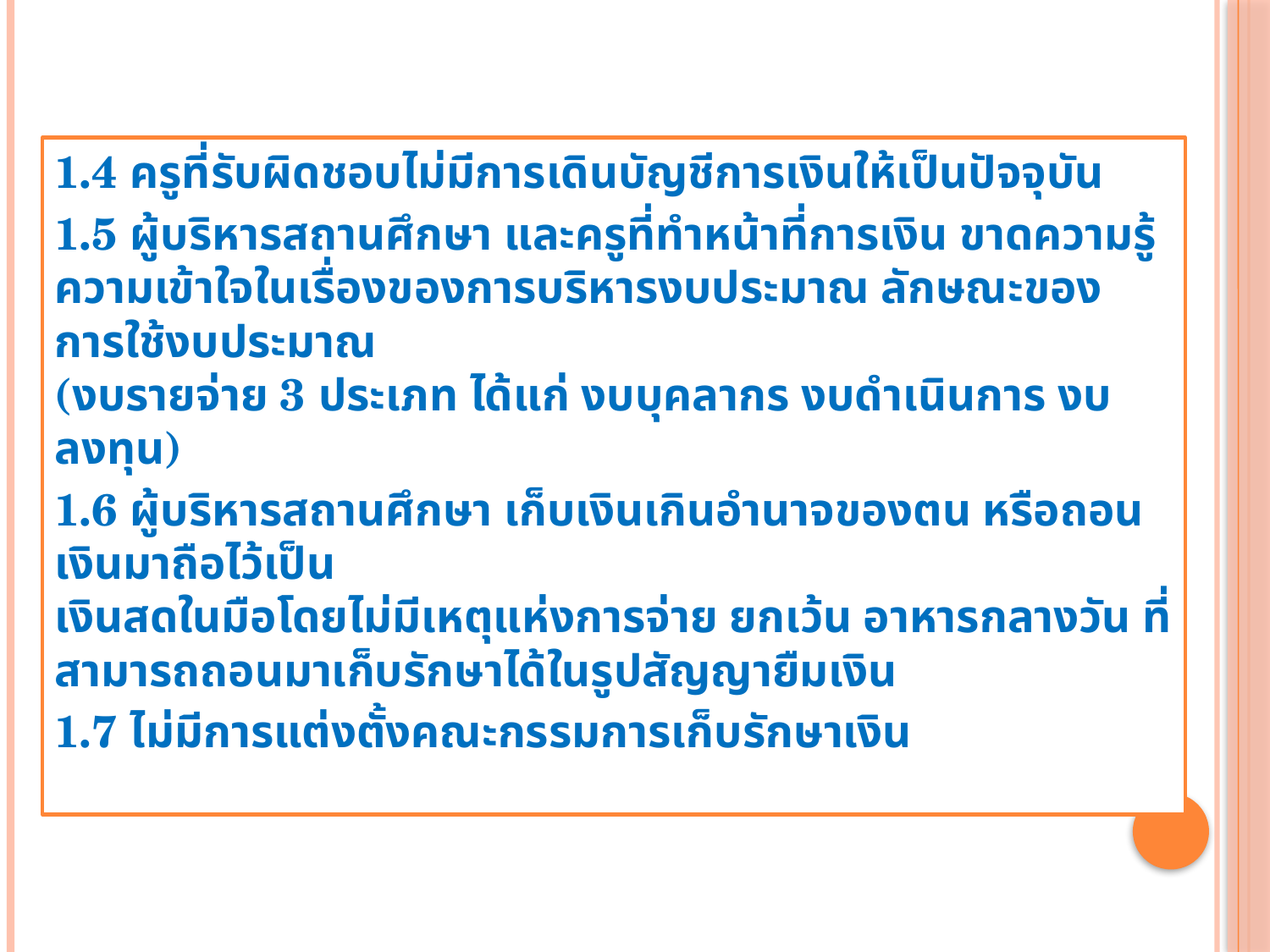

1.4 ครูที่รับผิดชอบไม่มีการเดินบัญชีการเงินให้เป็นปัจจุบัน
1.5 ผู้บริหารสถานศึกษา และครูที่ทำหน้าที่การเงิน ขาดความรู้
ความเข้าใจในเรื่องของการบริหารงบประมาณ ลักษณะของการใช้งบประมาณ
(งบรายจ่าย 3 ประเภท ได้แก่ งบบุคลากร งบดำเนินการ งบลงทุน)
1.6 ผู้บริหารสถานศึกษา เก็บเงินเกินอำนาจของตน หรือถอนเงินมาถือไว้เป็น
เงินสดในมือโดยไม่มีเหตุแห่งการจ่าย ยกเว้น อาหารกลางวัน ที่สามารถถอนมาเก็บรักษาได้ในรูปสัญญายืมเงิน
1.7 ไม่มีการแต่งตั้งคณะกรรมการเก็บรักษาเงิน